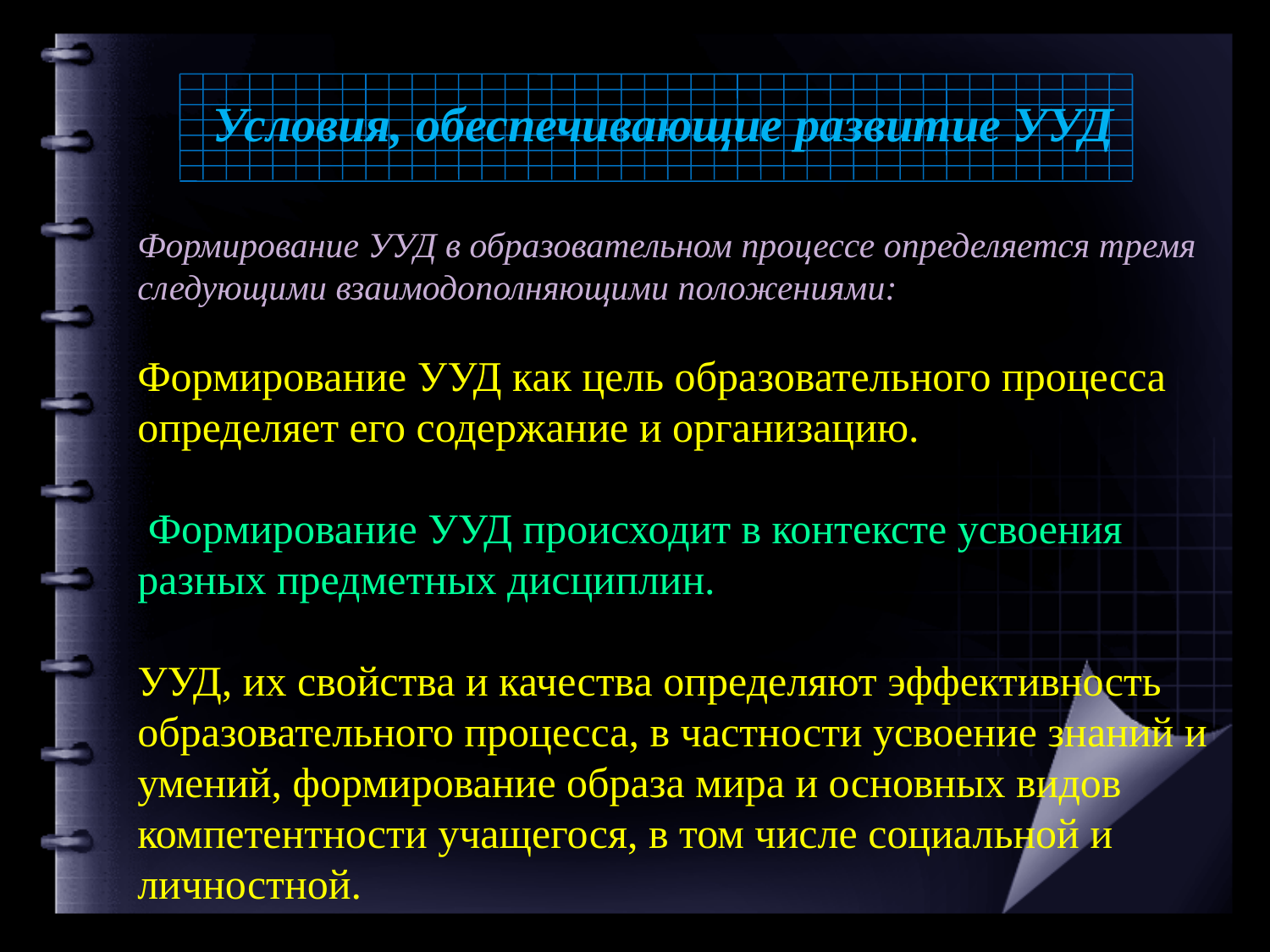

Условия, обеспечивающие развитие УУД
Формирование УУД в образовательном процессе определяется тремя следующими взаимодополняющими положениями:

Формирование УУД как цель образовательного процесса определяет его содержание и организацию.

 Формирование УУД происходит в контексте усвоения разных предметных дисциплин.

УУД, их свойства и качества определяют эффективность образовательного процесса, в частности усвоение знаний и умений, формирование образа мира и основных видов компетентности учащегося, в том числе социальной и личностной.